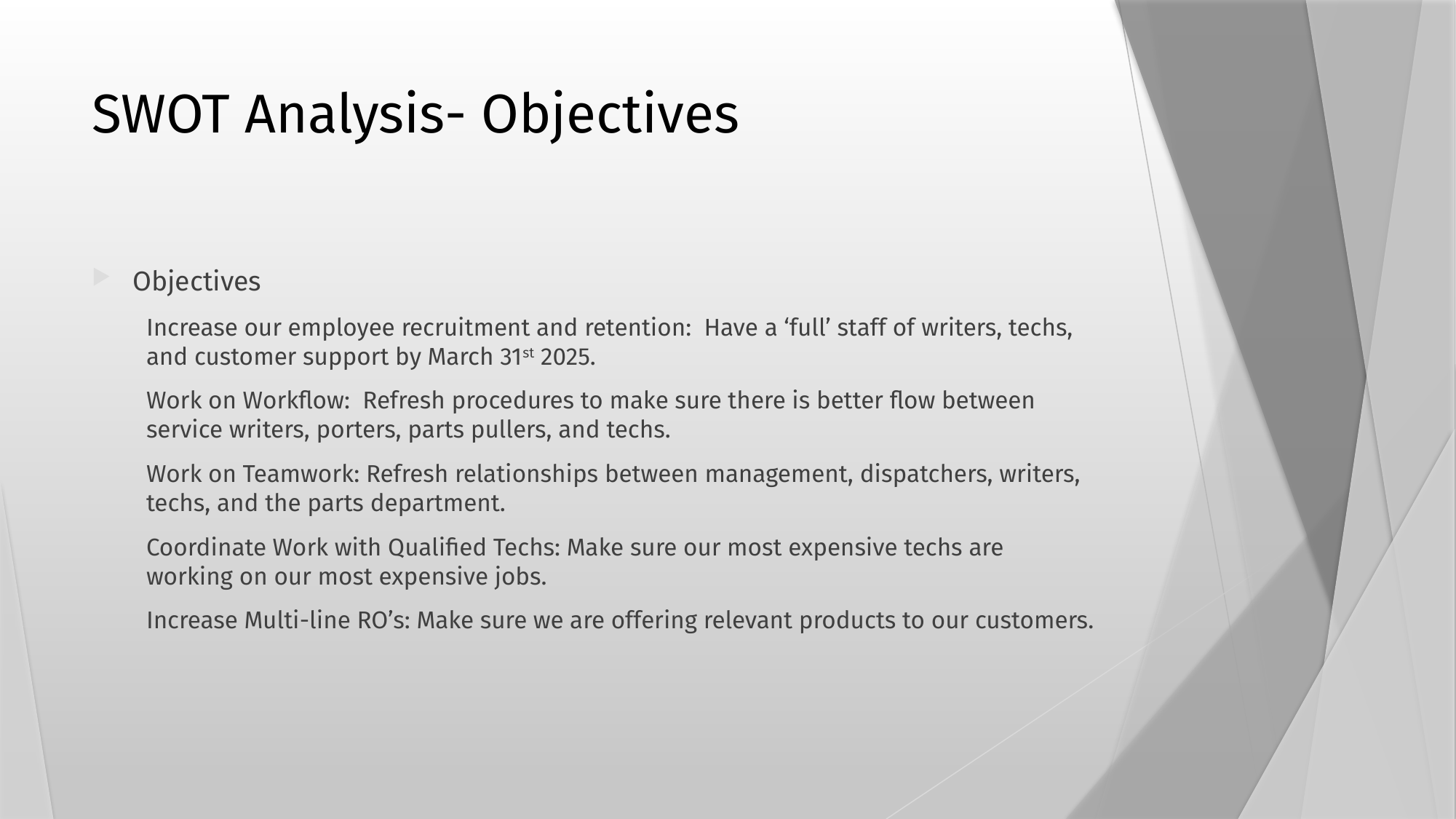

# SWOT Analysis- Objectives
Objectives
Increase our employee recruitment and retention:  Have a ‘full’ staff of writers, techs, and customer support by March 31st 2025.
Work on Workflow:  Refresh procedures to make sure there is better flow between service writers, porters, parts pullers, and techs.
Work on Teamwork: Refresh relationships between management, dispatchers, writers, techs, and the parts department.
Coordinate Work with Qualified Techs: Make sure our most expensive techs are working on our most expensive jobs.
Increase Multi-line RO’s: Make sure we are offering relevant products to our customers.